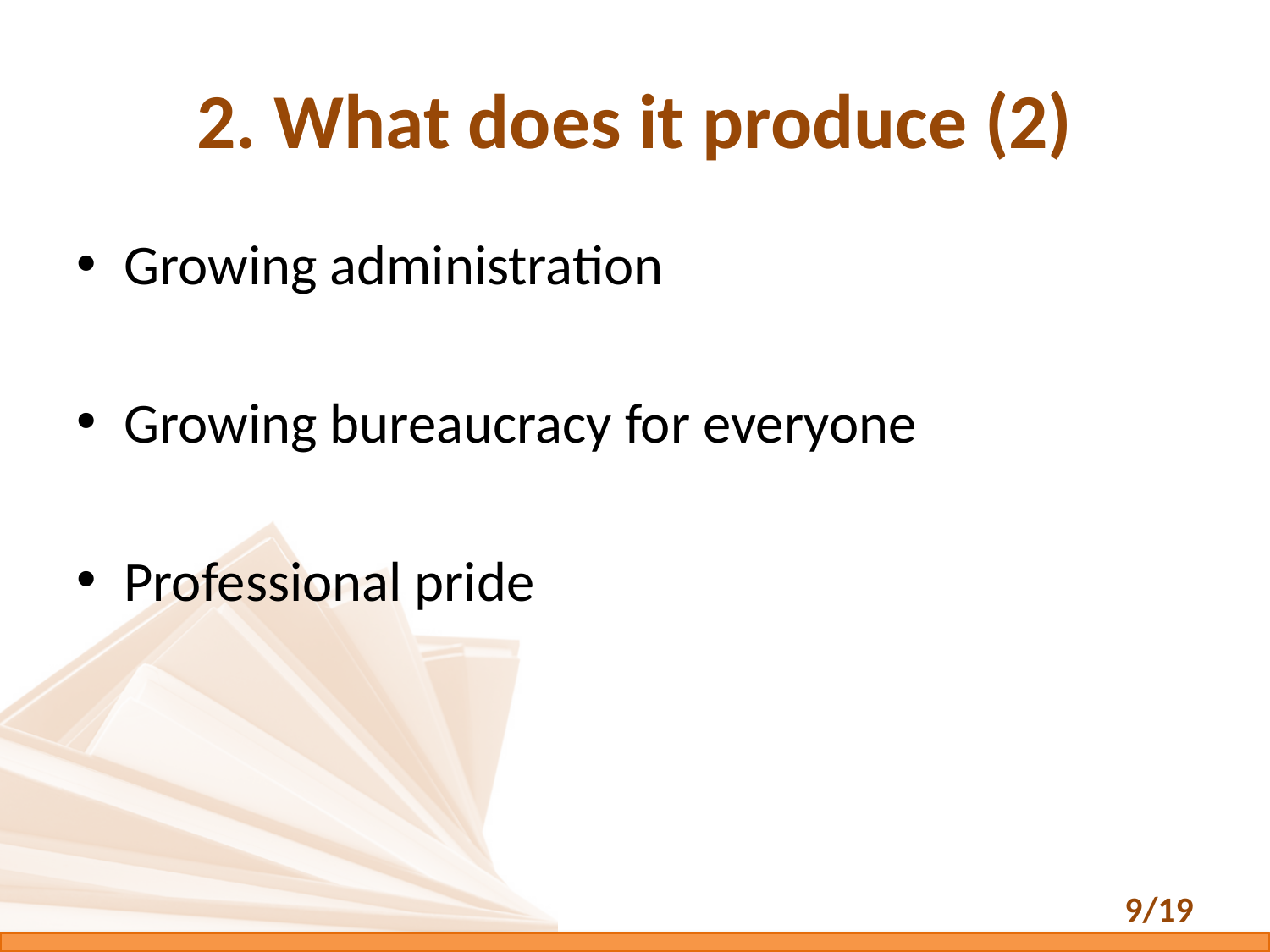

# 2. What does it produce (2)
Growing administration

Growing bureaucracy for everyone

Professional pride

9/19